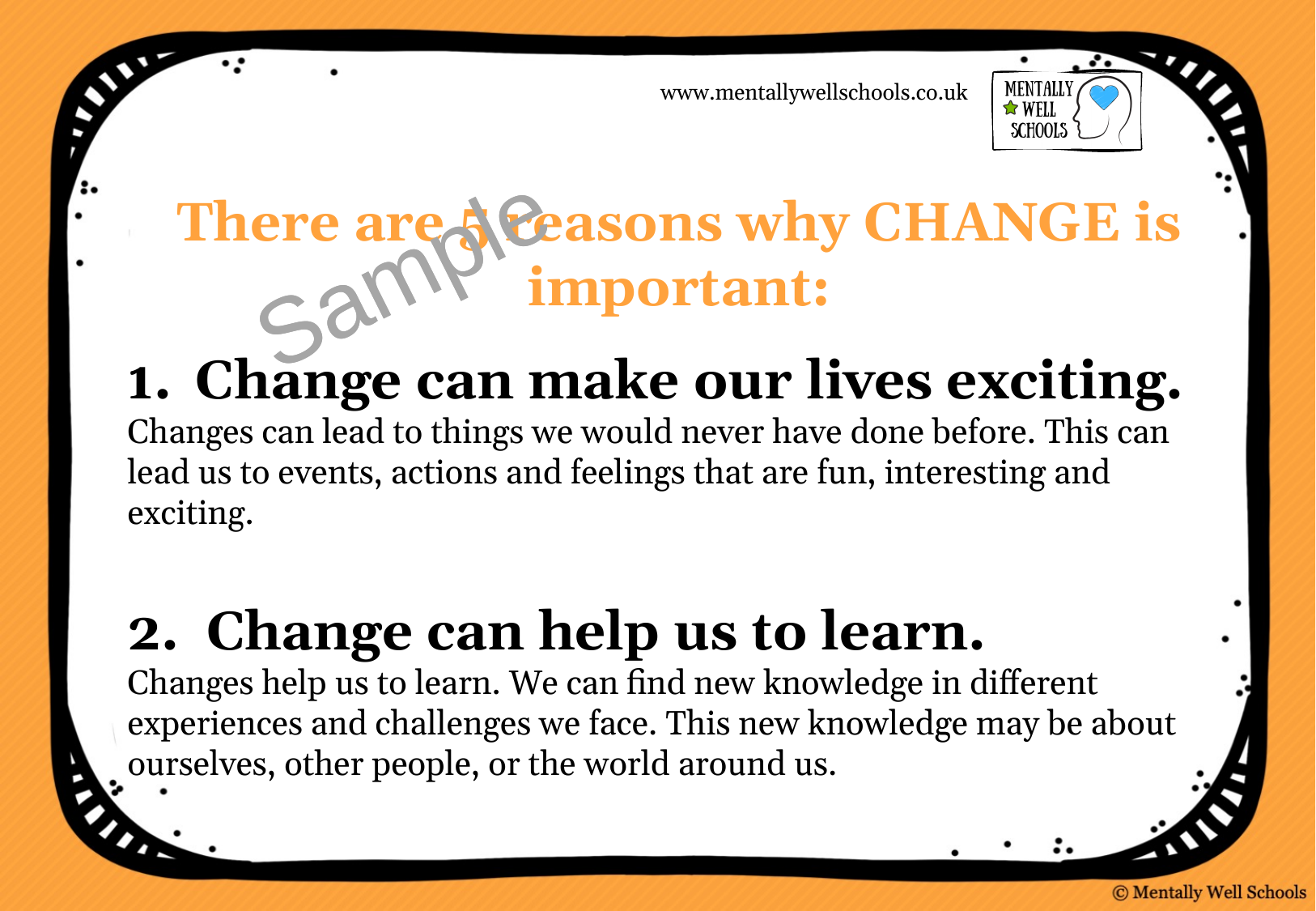

Sample
There are 5 reasons why CHANGE is important:

Change can make our lives exciting.
Changes can lead to things we would never have done before. This can lead us to events, actions and feelings that are fun, interesting and exciting.

2.  Change can help us to learn.
Changes help us to learn. We can find new knowledge in different experiences and challenges we face. This new knowledge may be about ourselves, other people, or the world around us.